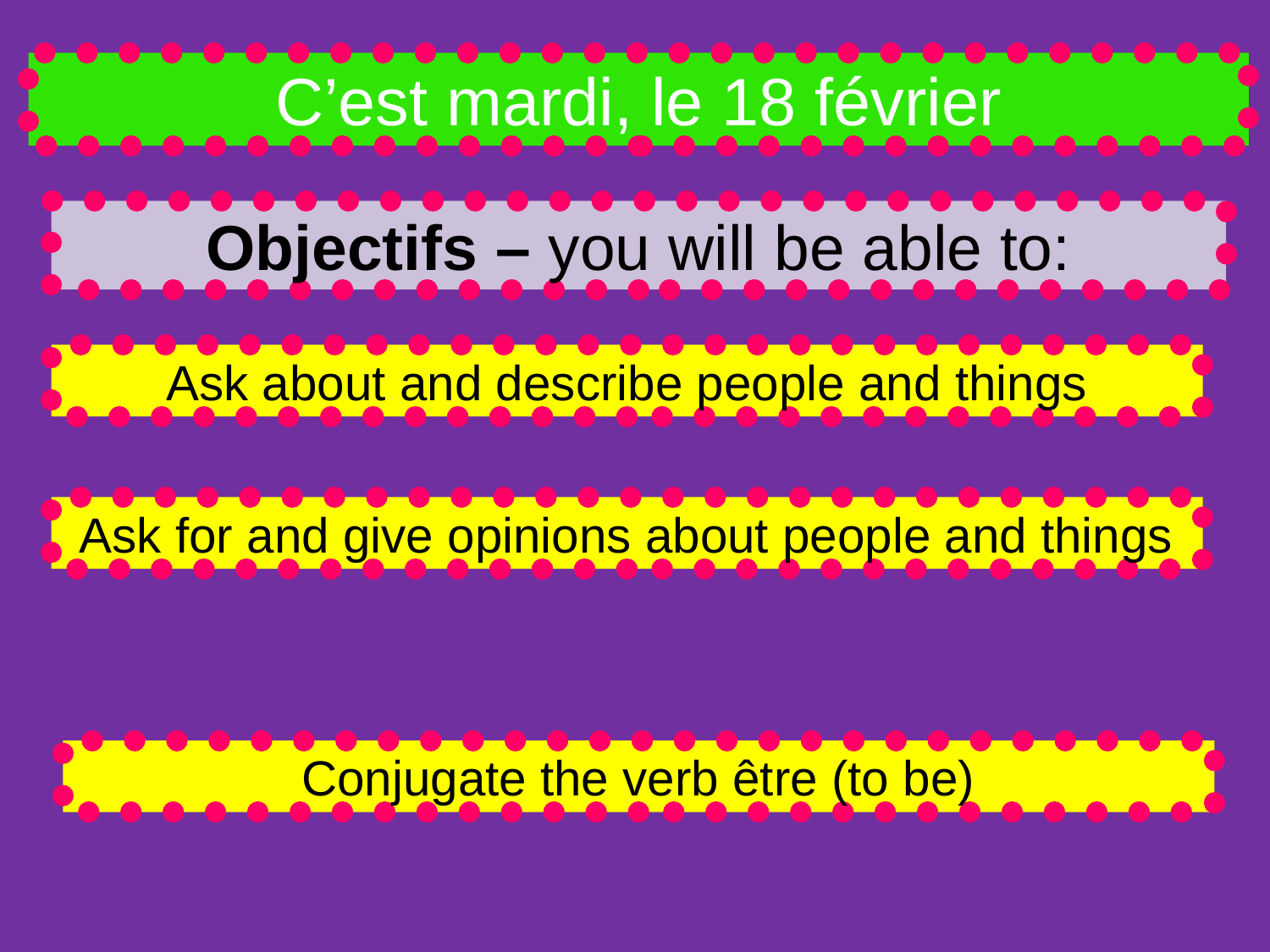

C’est mardi, le 18 février
Objectifs – you will be able to:
Ask about and describe people and things
Ask for and give opinions about people and things
Conjugate the verb être (to be)